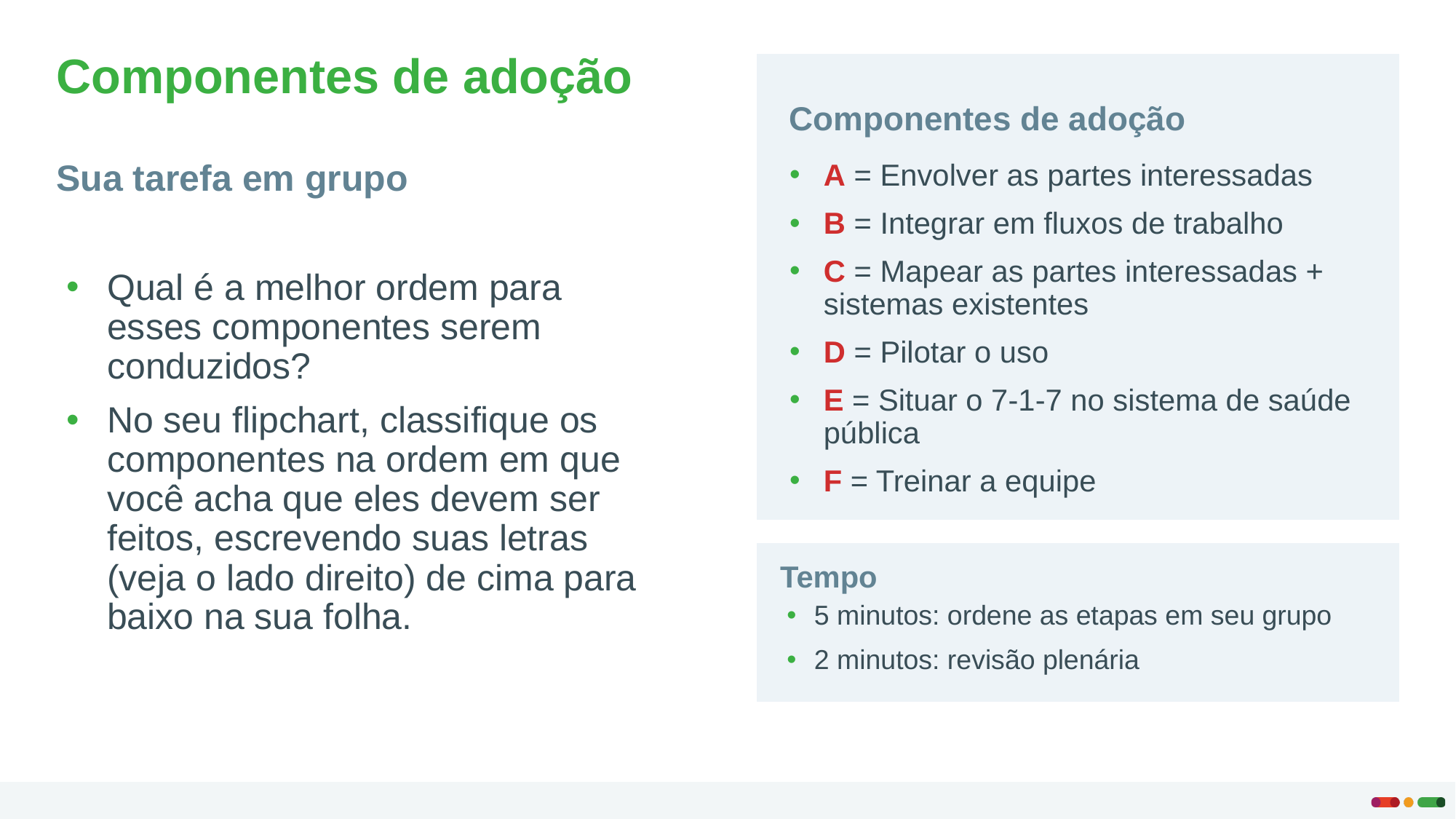

Componentes de adoção

Componentes de adoção
Sua tarefa em grupo
A = Envolver as partes interessadas
B = Integrar em fluxos de trabalho
C = Mapear as partes interessadas + sistemas existentes
D = Pilotar o uso
E = Situar o 7-1-7 no sistema de saúde pública
F = Treinar a equipe

Qual é a melhor ordem para esses componentes serem conduzidos?
No seu flipchart, classifique os componentes na ordem em que você acha que eles devem ser feitos, escrevendo suas letras (veja o lado direito) de cima para baixo na sua folha.

Tempo
5 minutos: ordene as etapas em seu grupo
2 minutos: revisão plenária